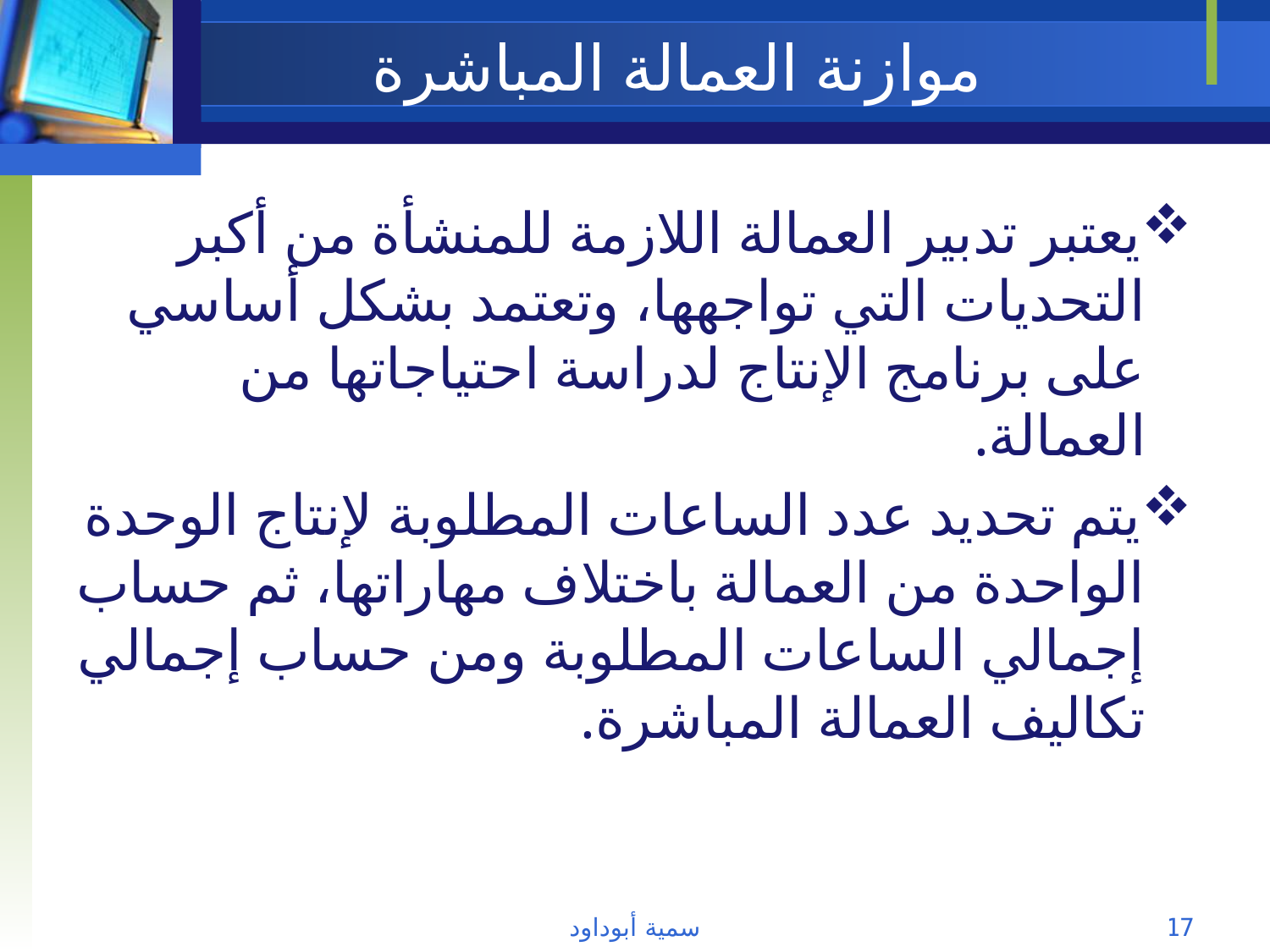

# موازنة العمالة المباشرة
يعتبر تدبير العمالة اللازمة للمنشأة من أكبر التحديات التي تواجهها، وتعتمد بشكل أساسي على برنامج الإنتاج لدراسة احتياجاتها من العمالة.
يتم تحديد عدد الساعات المطلوبة لإنتاج الوحدة الواحدة من العمالة باختلاف مهاراتها، ثم حساب إجمالي الساعات المطلوبة ومن حساب إجمالي تكاليف العمالة المباشرة.
سمية أبوداود
17